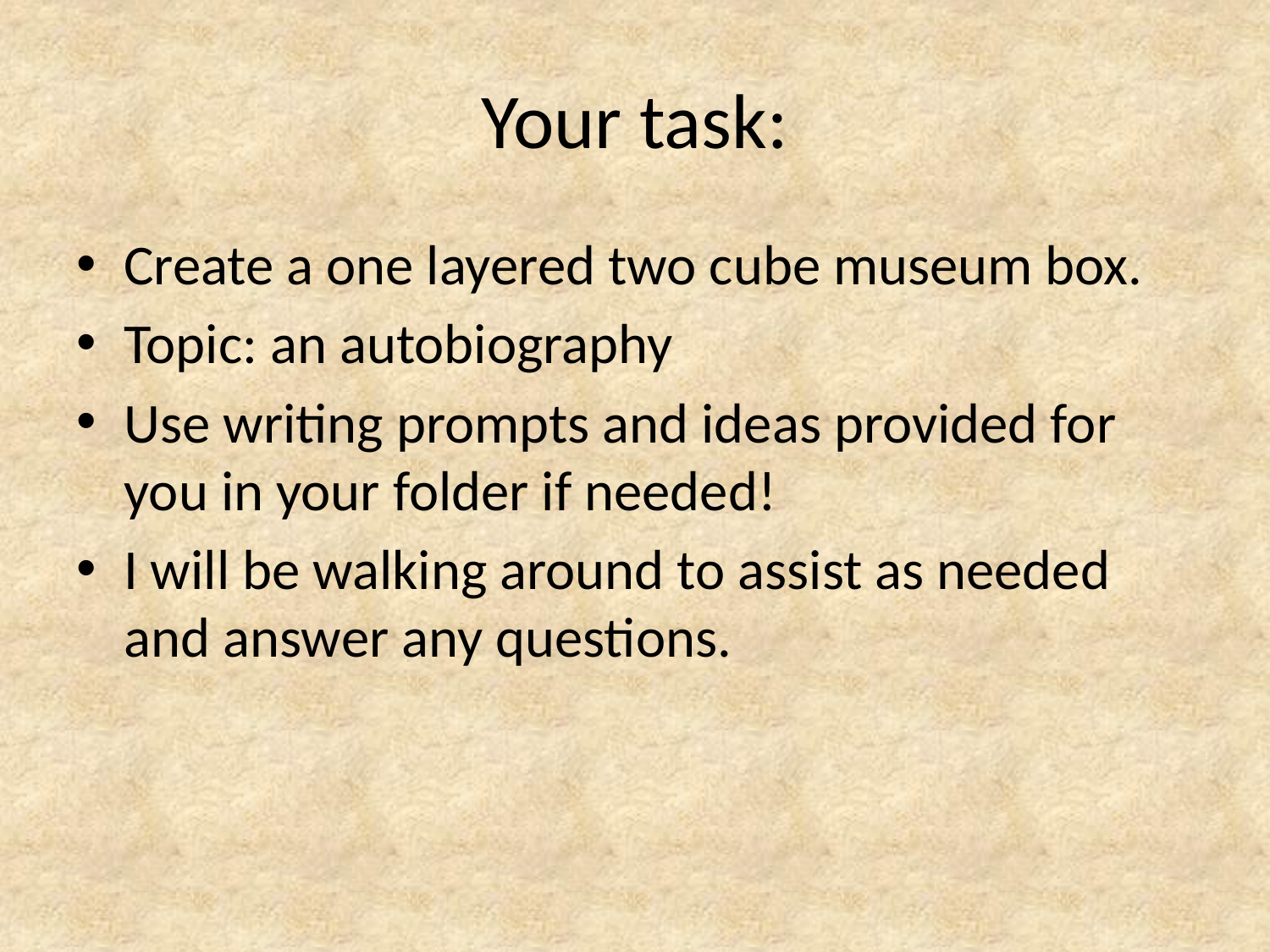

# Your task:
Create a one layered two cube museum box.
Topic: an autobiography
Use writing prompts and ideas provided for you in your folder if needed!
I will be walking around to assist as needed and answer any questions.